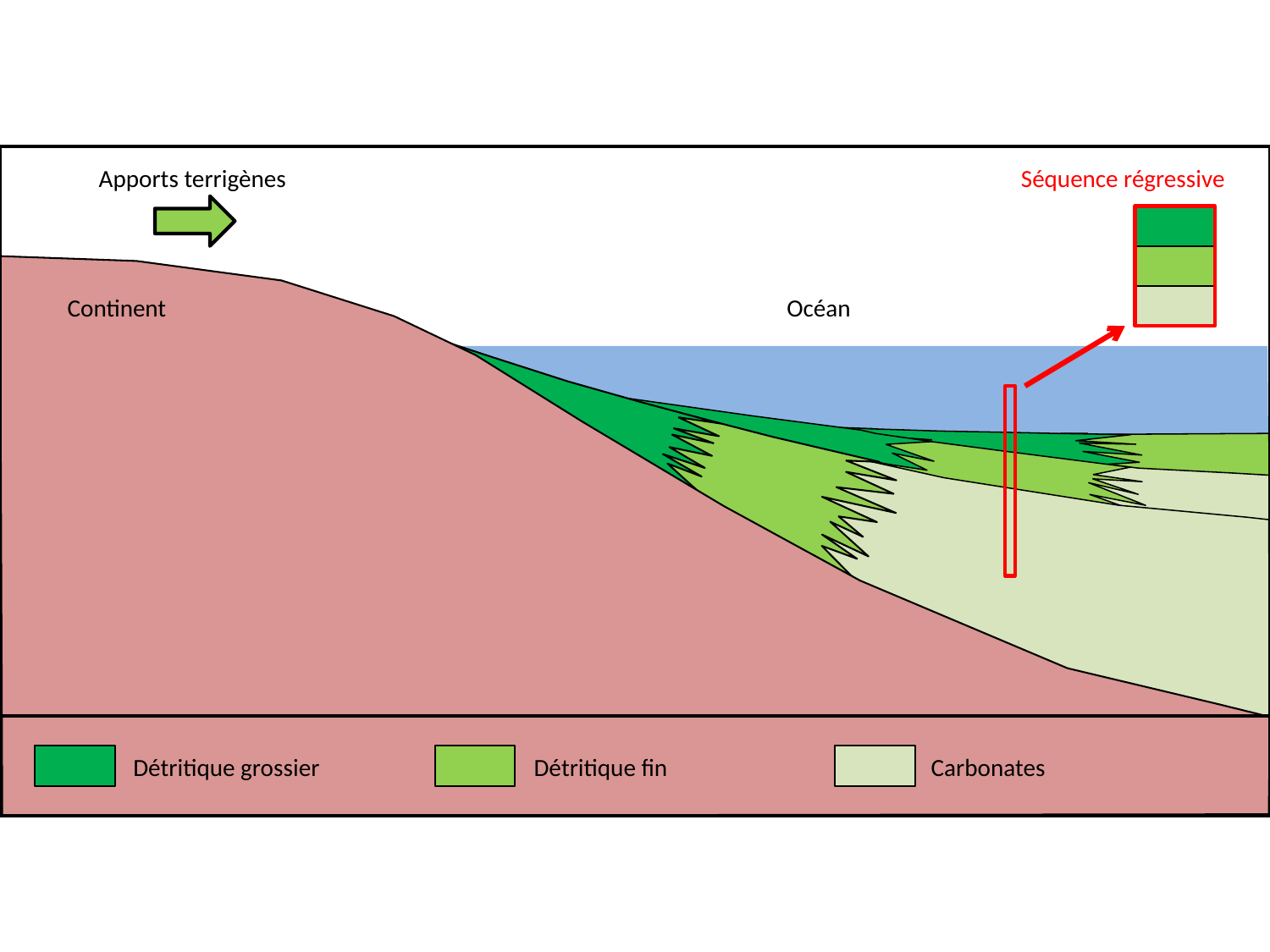

Apports terrigènes
Séquence régressive

Continent                                                                                                                 Océan

Détritique grossier                                       Détritique fin                                                Carbonates